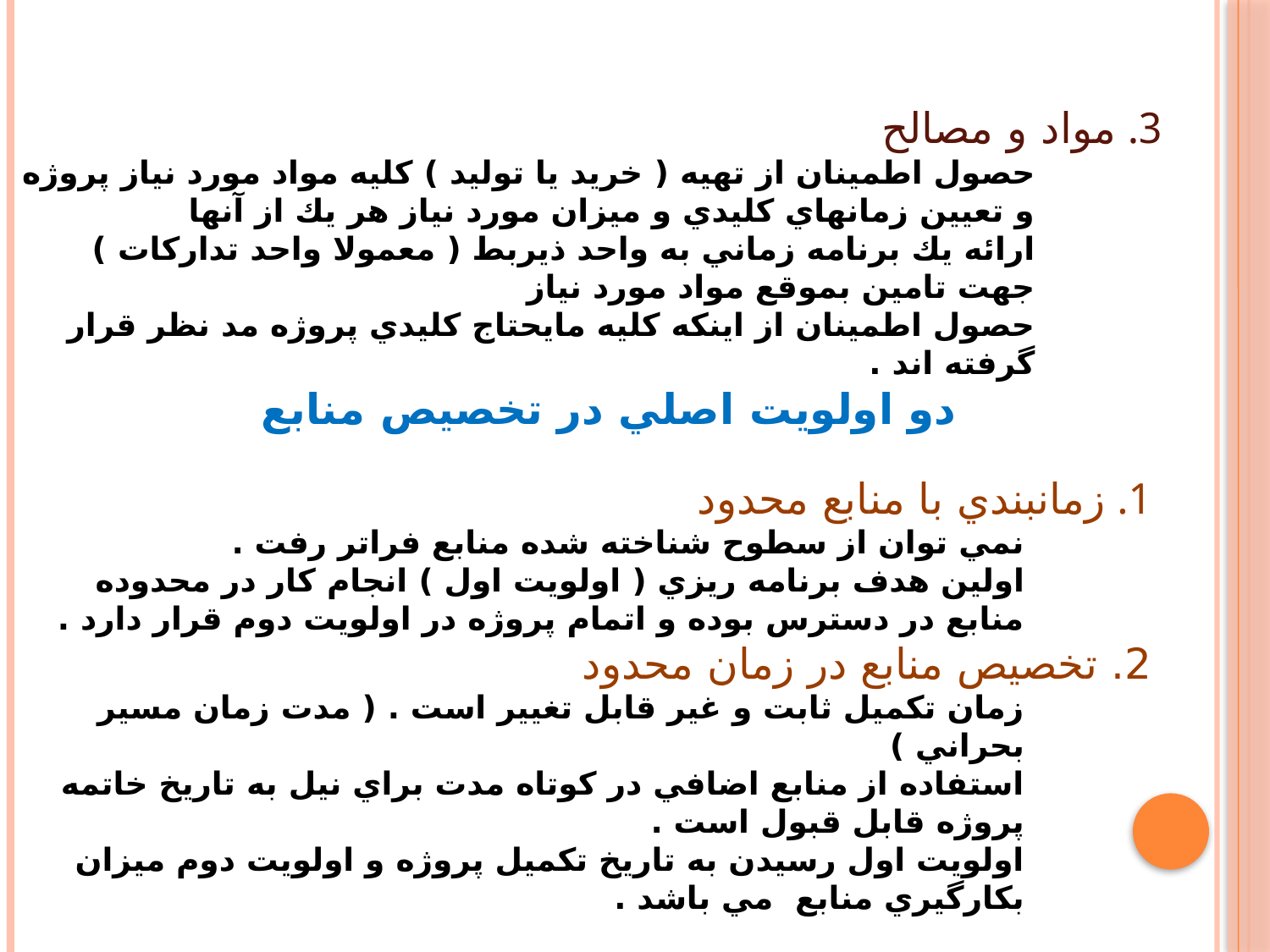

3. مواد و مصالح
حصول اطمينان از تهيه ( خريد يا توليد ) كليه مواد مورد نياز پروژه و تعيين زمانهاي كليدي و ميزان مورد نياز هر يك از آنها
ارائه يك برنامه زماني به واحد ذيربط ( معمولا واحد تداركات ) جهت تامين بموقع مواد مورد نياز
حصول اطمينان از اينكه كليه مايحتاج كليدي پروژه مد نظر قرار گرفته اند .
دو اولويت اصلي در تخصيص منابع
1. زمانبندي با منابع محدود
نمي توان از سطوح شناخته شده منابع فراتر رفت .
اولين هدف برنامه ريزي ( اولويت اول ) انجام كار در محدوده منابع در دسترس بوده و اتمام پروژه در اولويت دوم قرار دارد .
2. تخصيص منابع در زمان محدود
زمان تكميل ثابت و غير قابل تغيير است . ( مدت زمان مسير بحراني )
استفاده از منابع اضافي در كوتاه مدت براي نيل به تاريخ خاتمه پروژه قابل قبول است .
اولويت اول رسيدن به تاريخ تكميل پروژه و اولويت دوم ميزان بكارگيري منابع  مي باشد .